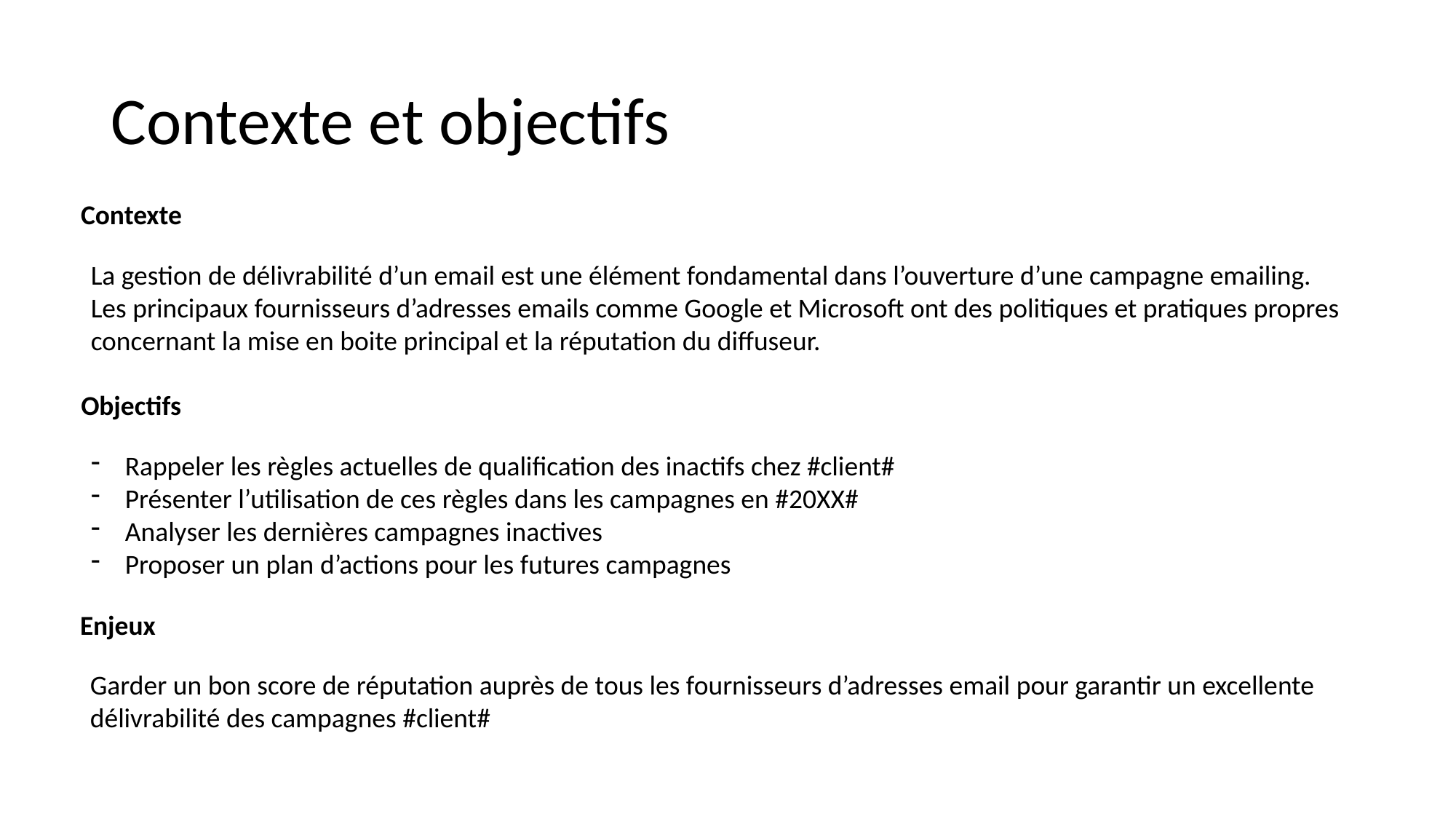

# Contexte et objectifs
Contexte
La gestion de délivrabilité d’un email est une élément fondamental dans l’ouverture d’une campagne emailing.
Les principaux fournisseurs d’adresses emails comme Google et Microsoft ont des politiques et pratiques propres concernant la mise en boite principal et la réputation du diffuseur.
Objectifs
Rappeler les règles actuelles de qualification des inactifs chez #client#
Présenter l’utilisation de ces règles dans les campagnes en #20XX#
Analyser les dernières campagnes inactives
Proposer un plan d’actions pour les futures campagnes
Enjeux
Garder un bon score de réputation auprès de tous les fournisseurs d’adresses email pour garantir un excellente délivrabilité des campagnes #client#